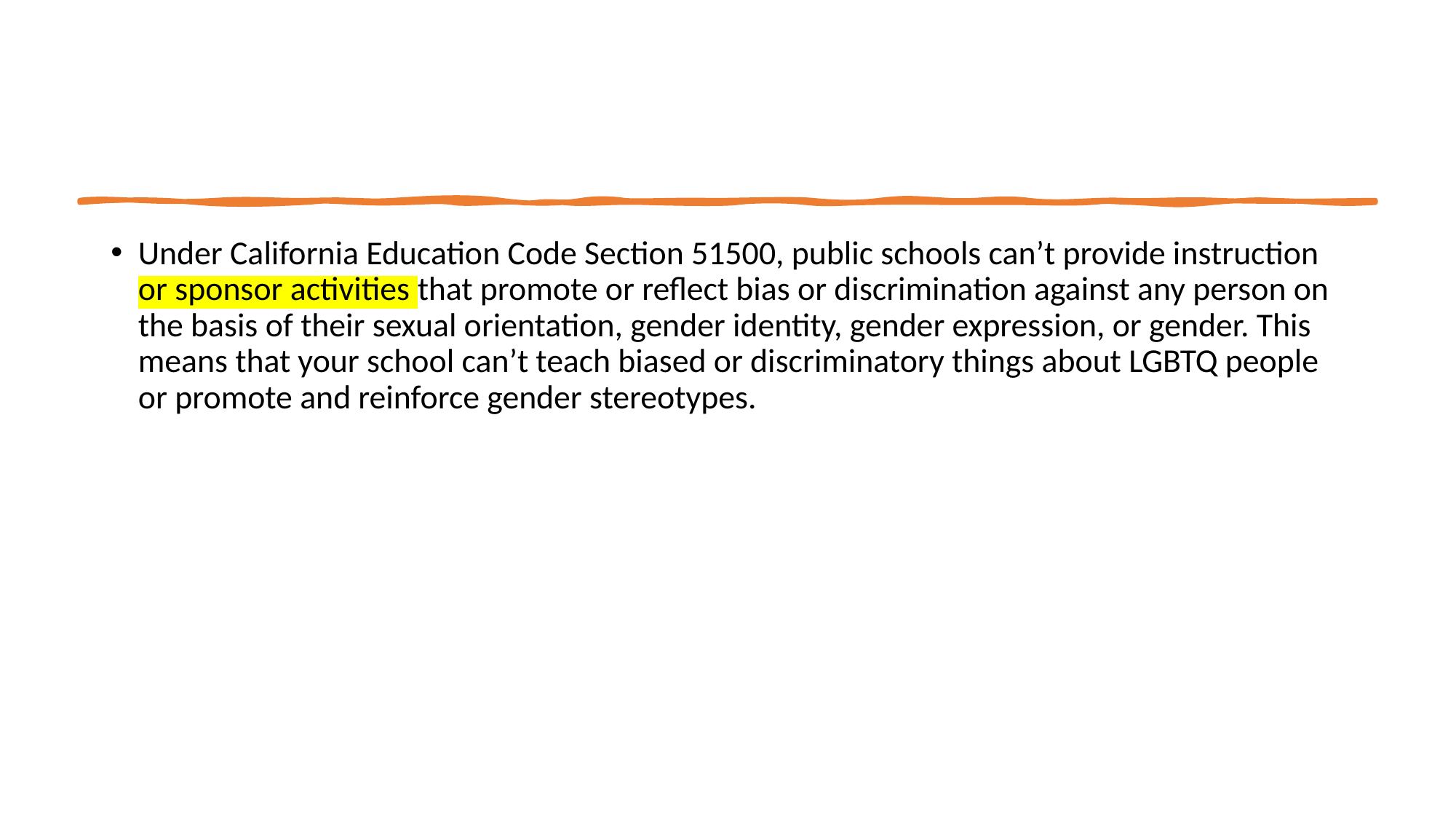

Under California Education Code Section 51500, public schools can’t provide instruction or sponsor activities that promote or reflect bias or discrimination against any person on the basis of their sexual orientation, gender identity, gender expression, or gender. This means that your school can’t teach biased or discriminatory things about LGBTQ people or promote and reinforce gender stereotypes.